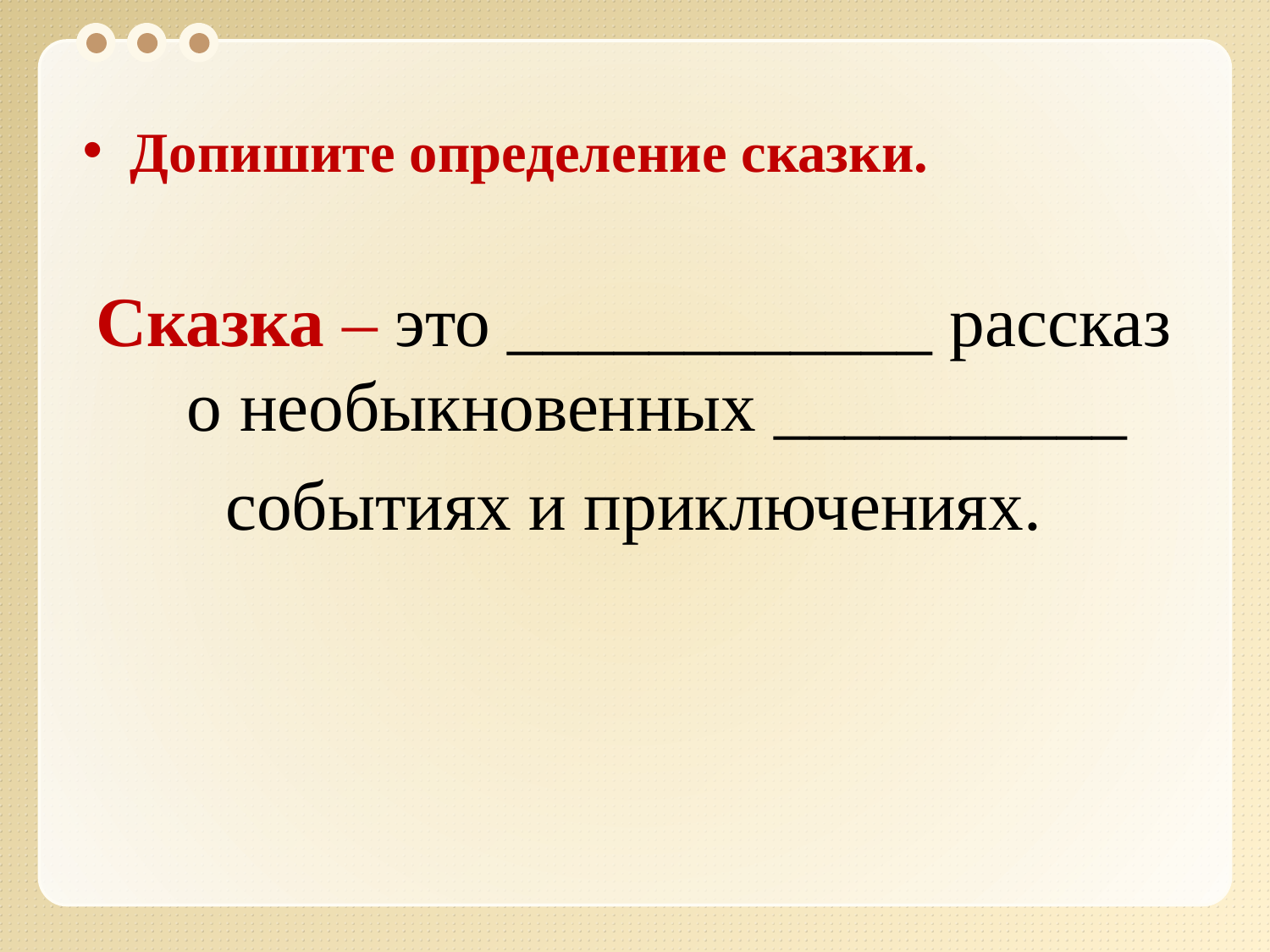

Допишите определение сказки.

Сказка – это ____________ рассказ о необыкновенных __________
событиях и приключениях.